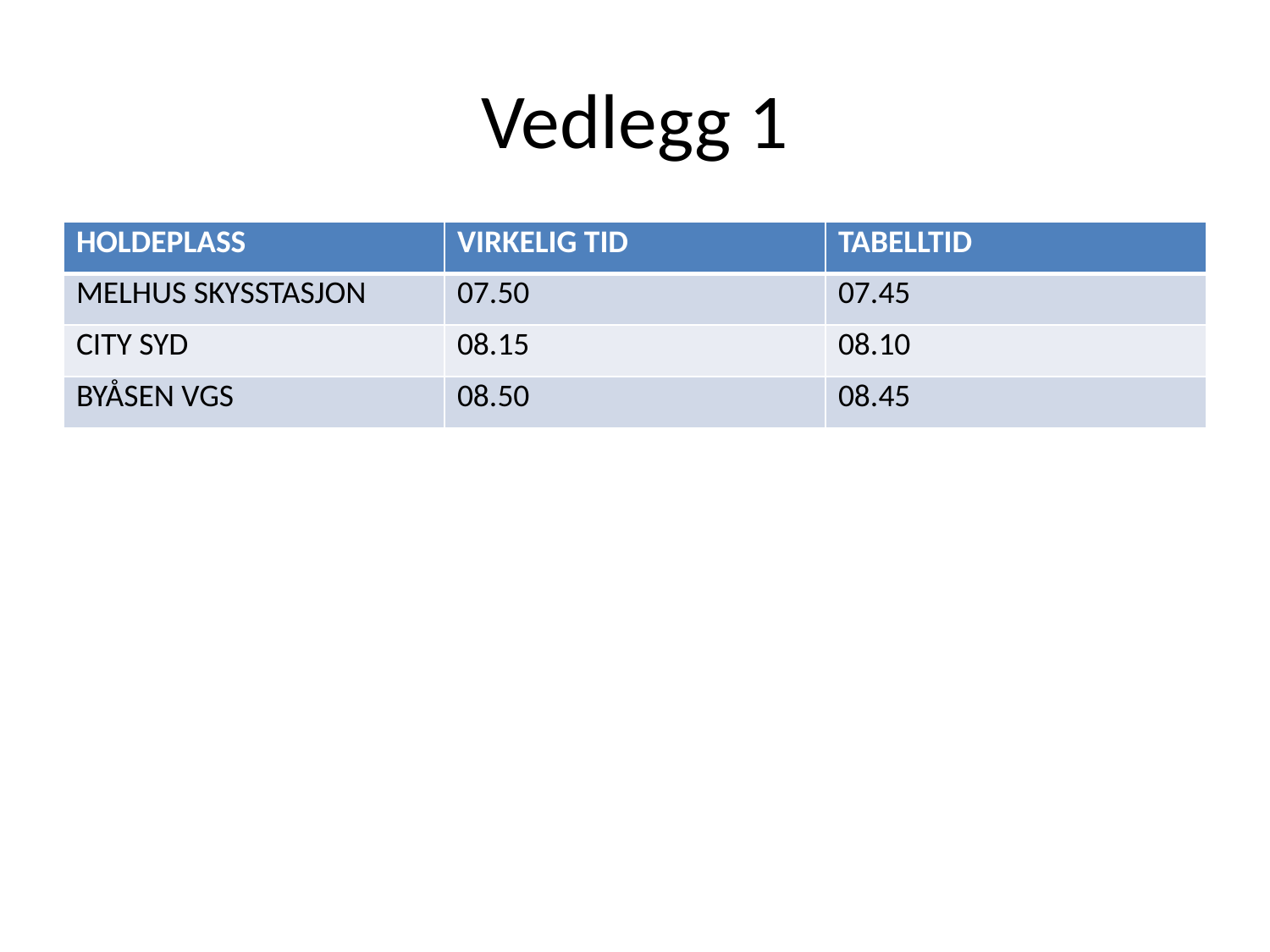

# Vedlegg 1
| HOLDEPLASS | VIRKELIG TID | TABELLTID |
| --- | --- | --- |
| MELHUS SKYSSTASJON | 07.50 | 07.45 |
| CITY SYD | 08.15 | 08.10 |
| BYÅSEN VGS | 08.50 | 08.45 |